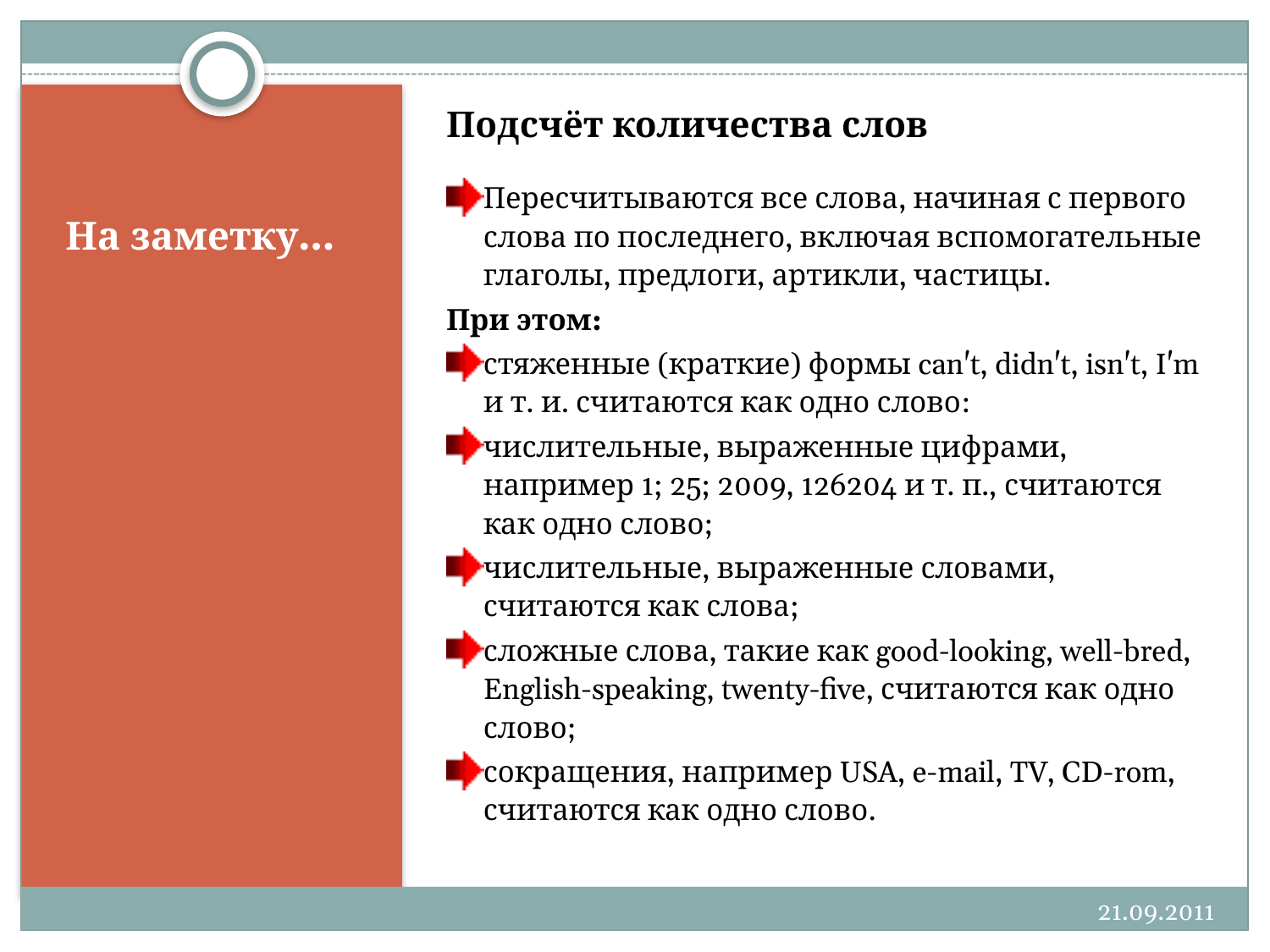

Подсчёт количества слов
Пересчитываются все слова, начиная с первого слова по последнего, включая вспомогательные глаголы, предлоги, артикли, частицы.
При этом:
стяженные (краткие) формы can't, didn't, isn't, I'm и т. и. считаются как одно слово:
числительные, выраженные цифрами, например 1; 25; 2009, 126204 и т. п., считаются как одно слово;
числительные, выраженные словами, считаются как слова;
сложные слова, такие как good-looking, well-bred, English-speaking, twenty-five, считаются как одно слово;
сокращения, например USA, e-mail, TV, CD-rom, считаются как одно слово.

# На заметку…

21.09.2011